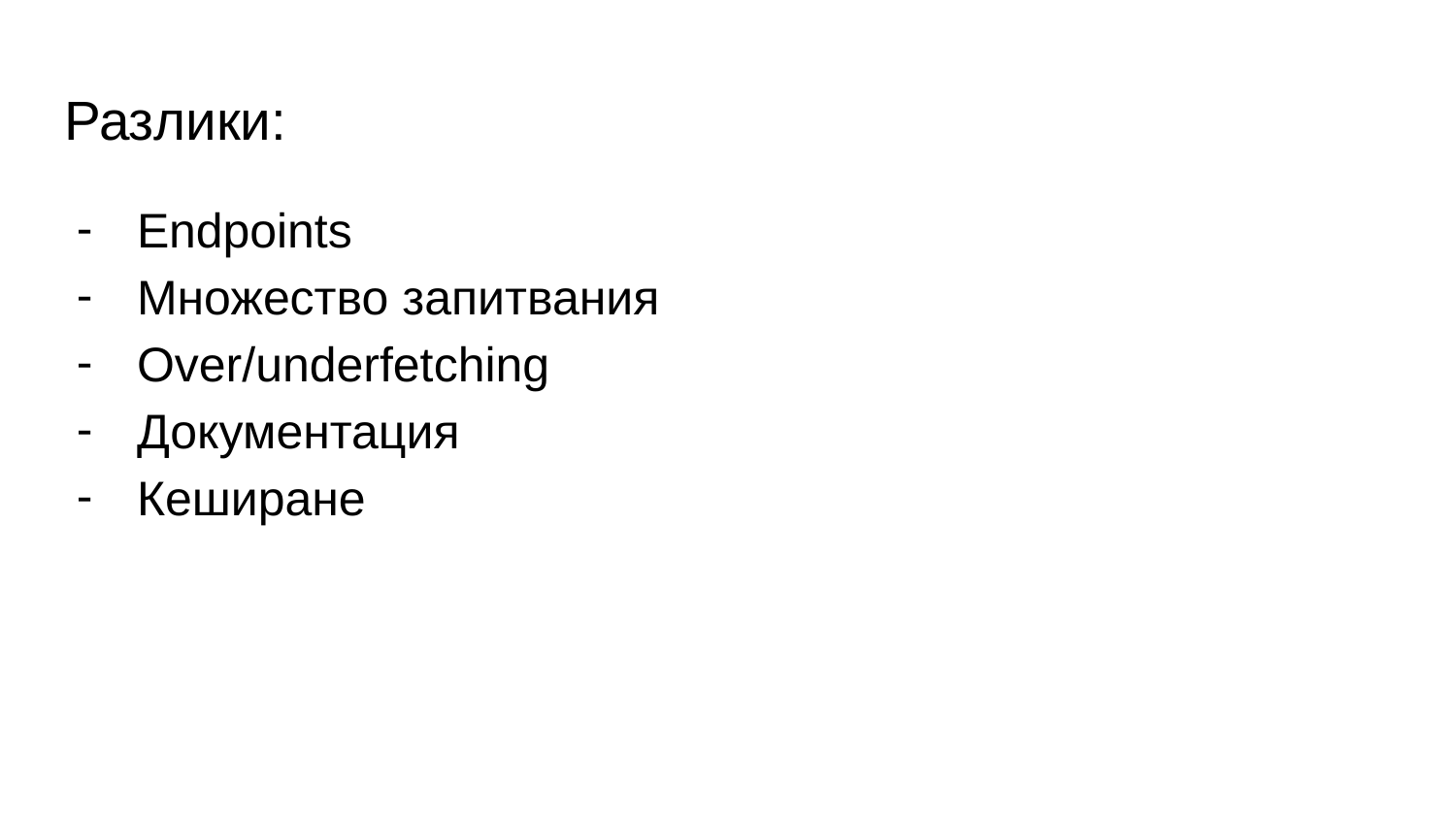

Разлики:
Endpoints
Множество запитвания
Over/underfetching
Документация
Кеширане